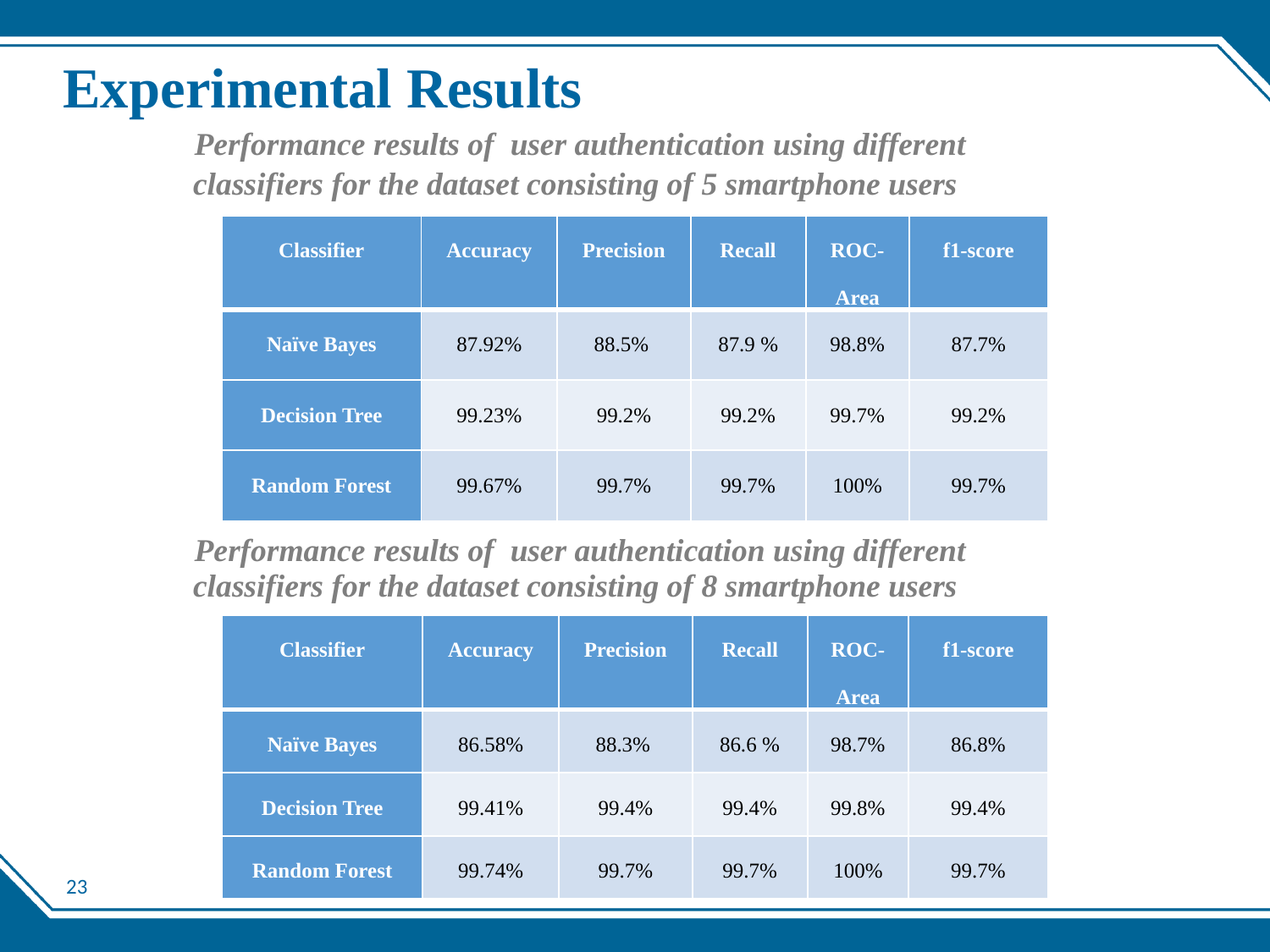

# Experimental Results
	Performance results of  user authentication using different 	classifiers for the dataset consisting of 5 smartphone users

| Classifier | Accuracy | Precision | Recall | ROC-Area | f1-score |
| --- | --- | --- | --- | --- | --- |
| Naïve Bayes | 87.92% | 88.5% | 87.9 % | 98.8% | 87.7% |
| Decision Tree | 99.23% | 99.2% | 99.2% | 99.7% | 99.2% |
| Random Forest | 99.67% | 99.7% | 99.7% | 100% | 99.7% |
	Performance results of  user authentication using different 	classifiers for the dataset consisting of 8 smartphone users

| Classifier | Accuracy | Precision | Recall | ROC-Area | f1-score |
| --- | --- | --- | --- | --- | --- |
| Naïve Bayes | 86.58% | 88.3% | 86.6 % | 98.7% | 86.8% |
| Decision Tree | 99.41% | 99.4% | 99.4% | 99.8% | 99.4% |
| Random Forest | 99.74% | 99.7% | 99.7% | 100% | 99.7% |